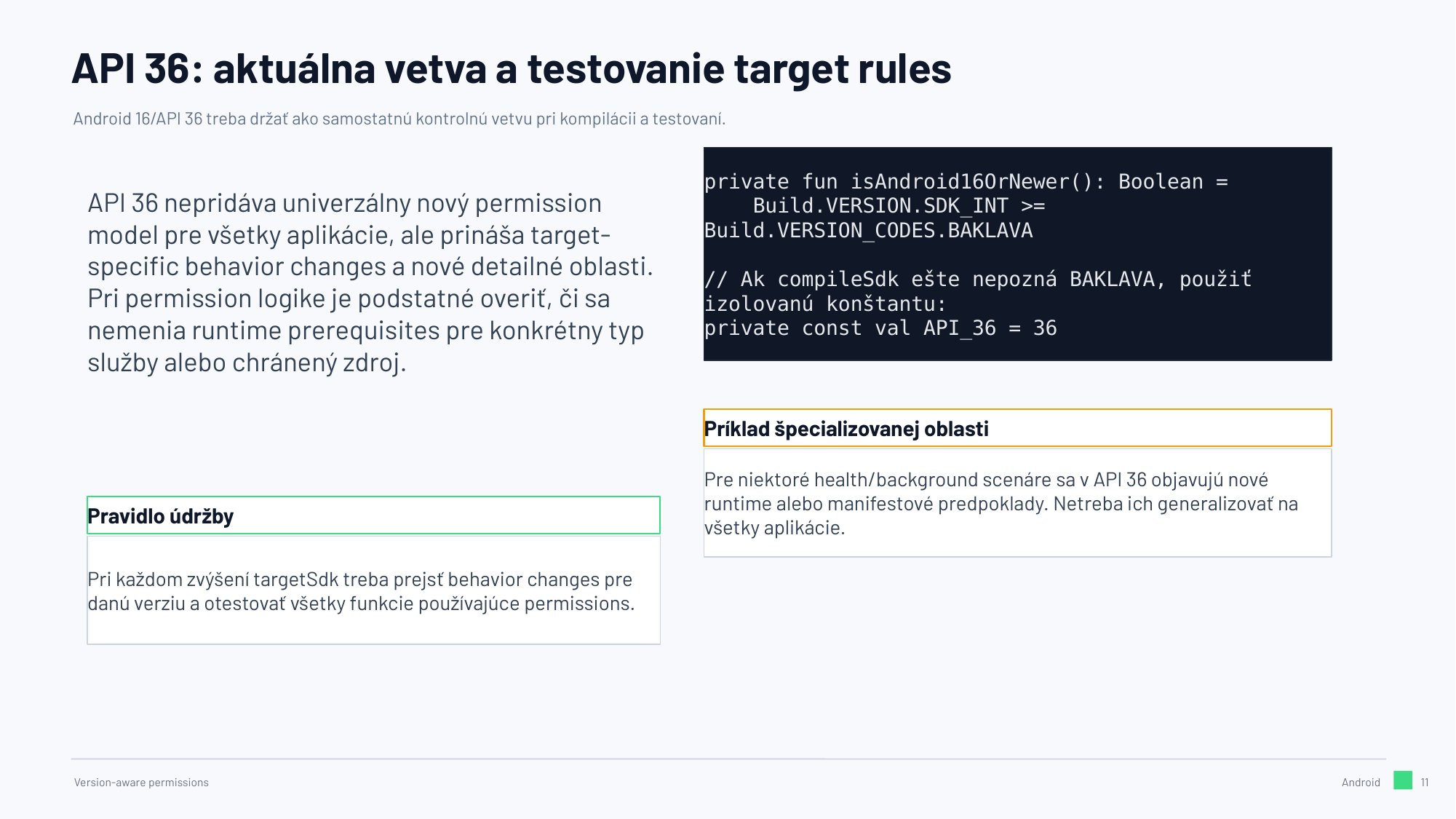

API 36: aktuálna vetva a testovanie target rules
Android 16/API 36 treba držať ako samostatnú kontrolnú vetvu pri kompilácii a testovaní.
API 36 nepridáva univerzálny nový permission model pre všetky aplikácie, ale prináša target-specific behavior changes a nové detailné oblasti. Pri permission logike je podstatné overiť, či sa nemenia runtime prerequisites pre konkrétny typ služby alebo chránený zdroj.
private fun isAndroid16OrNewer(): Boolean =
    Build.VERSION.SDK_INT >= Build.VERSION_CODES.BAKLAVA

// Ak compileSdk ešte nepozná BAKLAVA, použiť izolovanú konštantu:
private const val API_36 = 36
Príklad špecializovanej oblasti
Pre niektoré health/background scenáre sa v API 36 objavujú nové runtime alebo manifestové predpoklady. Netreba ich generalizovať na všetky aplikácie.
Pravidlo údržby
Pri každom zvýšení targetSdk treba prejsť behavior changes pre danú verziu a otestovať všetky funkcie používajúce permissions.
11